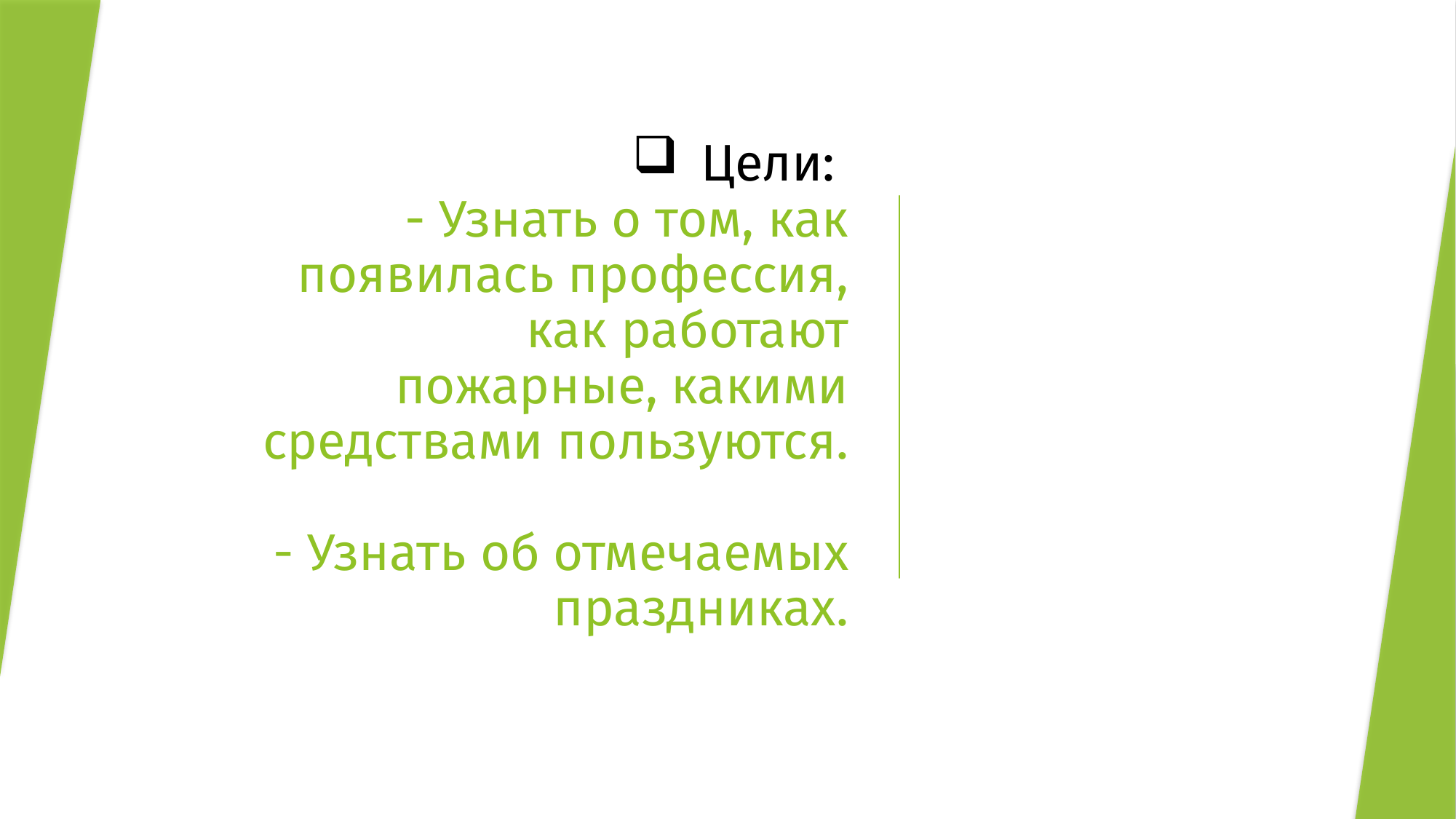

# Цели: - Узнать о том, как появилась профессия, как работают пожарные, какими средствами пользуются. - Узнать об отмечаемых праздниках.